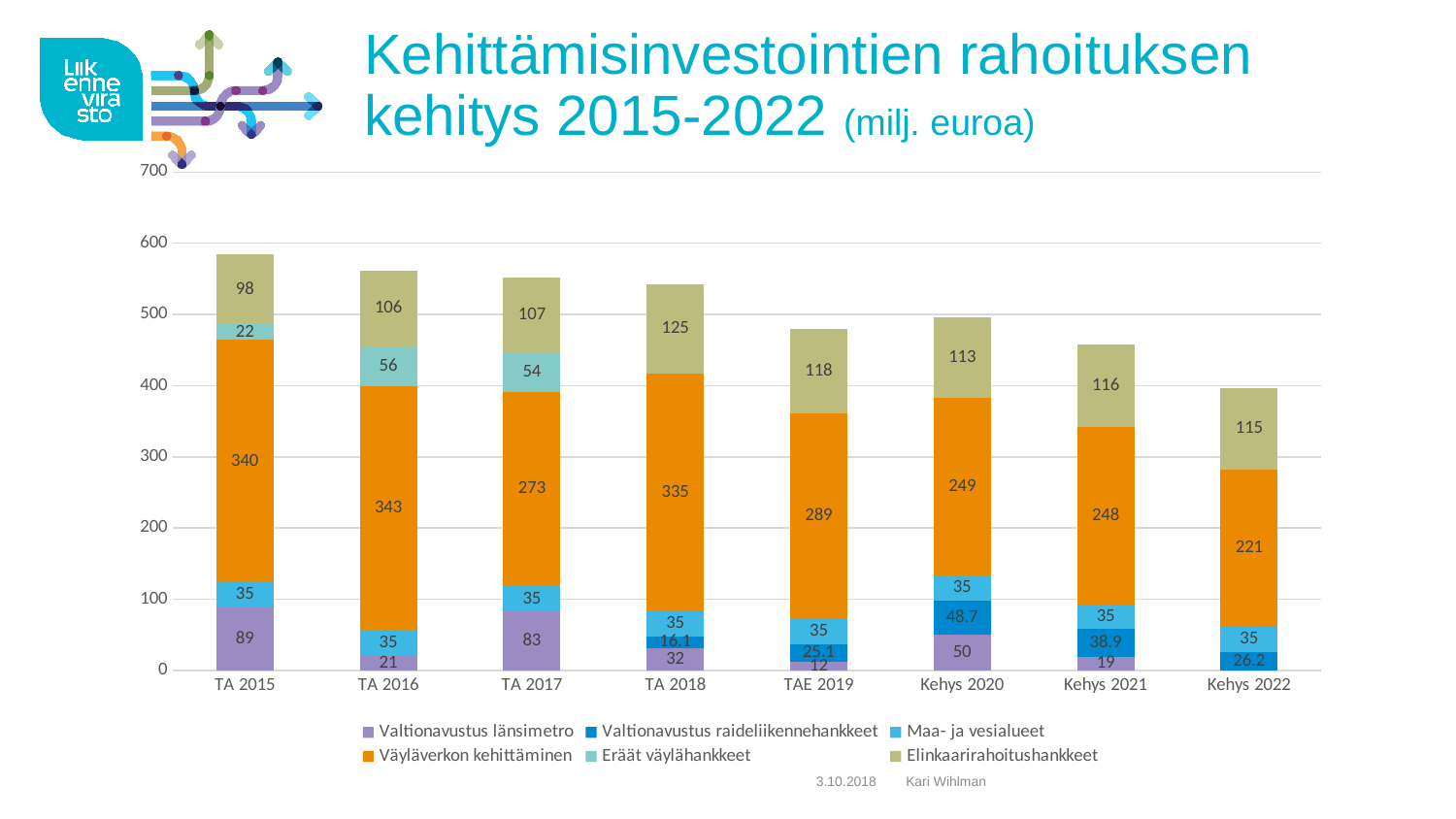

# Kehittämisinvestointien rahoituksen kehitys 2015-2022 (milj. euroa)

### Chart

| Category | Valtionavustus länsimetro | Valtionavustus raideliikennehankkeet | Maa- ja vesialueet | Väyläverkon kehittäminen | Eräät väylähankkeet | Elinkaarirahoitushankkeet |
|---|---|---|---|---|---|---|
| TA 2015 | 89.0 | None | 35.0 | 340.0 | 22.0 | 98.0 |
| TA 2016 | 21.0 | None | 35.0 | 343.0 | 56.0 | 106.0 |
| TA 2017 | 83.0 | None | 34.997 | 272.8 | 54.4 | 107.0 |
| TA 2018 | 31.5 | 16.1 | 34.997 | 334.95 | None | 125.0 |
| TAE 2019 | 12.0 | 25.1 | 34.997 | 289.15 | None | 118.0 |
| Kehys 2020 | 50.0 | 48.7 | 34.997 | 249.0 | None | 112.8 |
| Kehys 2021 | 19.452 | 38.9 | 34.997 | 248.2 | None | 115.8 |
| Kehys 2022 | None | 26.2 | 34.997 | 220.7 | None | 115.0 |
3.10.2018
Kari Wihlman